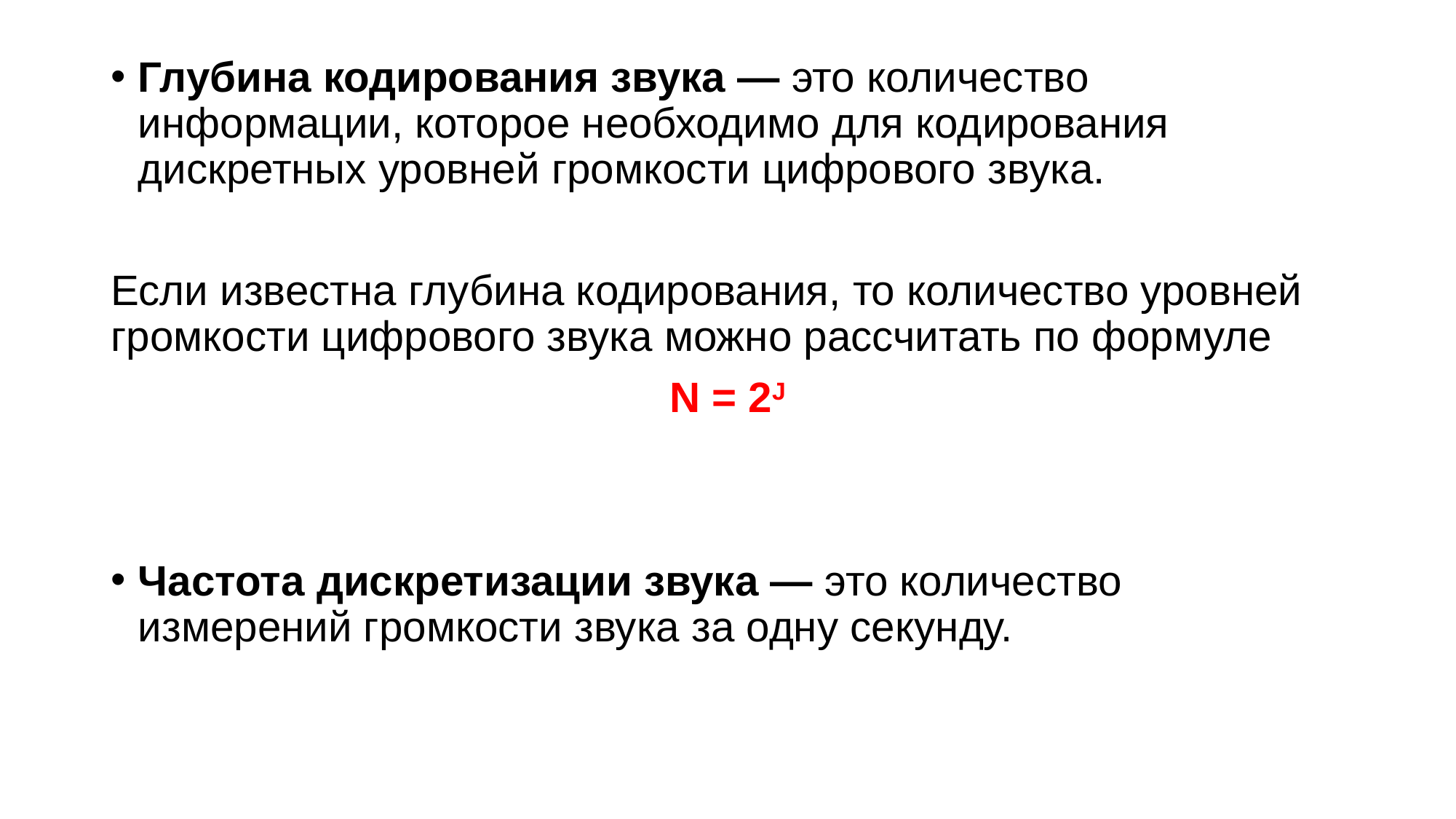

Глубина кодирования звука — это количество информации, которое необходимо для кодирования дискретных уровней громкости цифрового звука.

Если известна глубина кодирования, то количество уровней громкости цифрового звука можно рассчитать по формуле
N = 2J

Частота дискретизации звука — это количество измерений громкости звука за одну секунду.